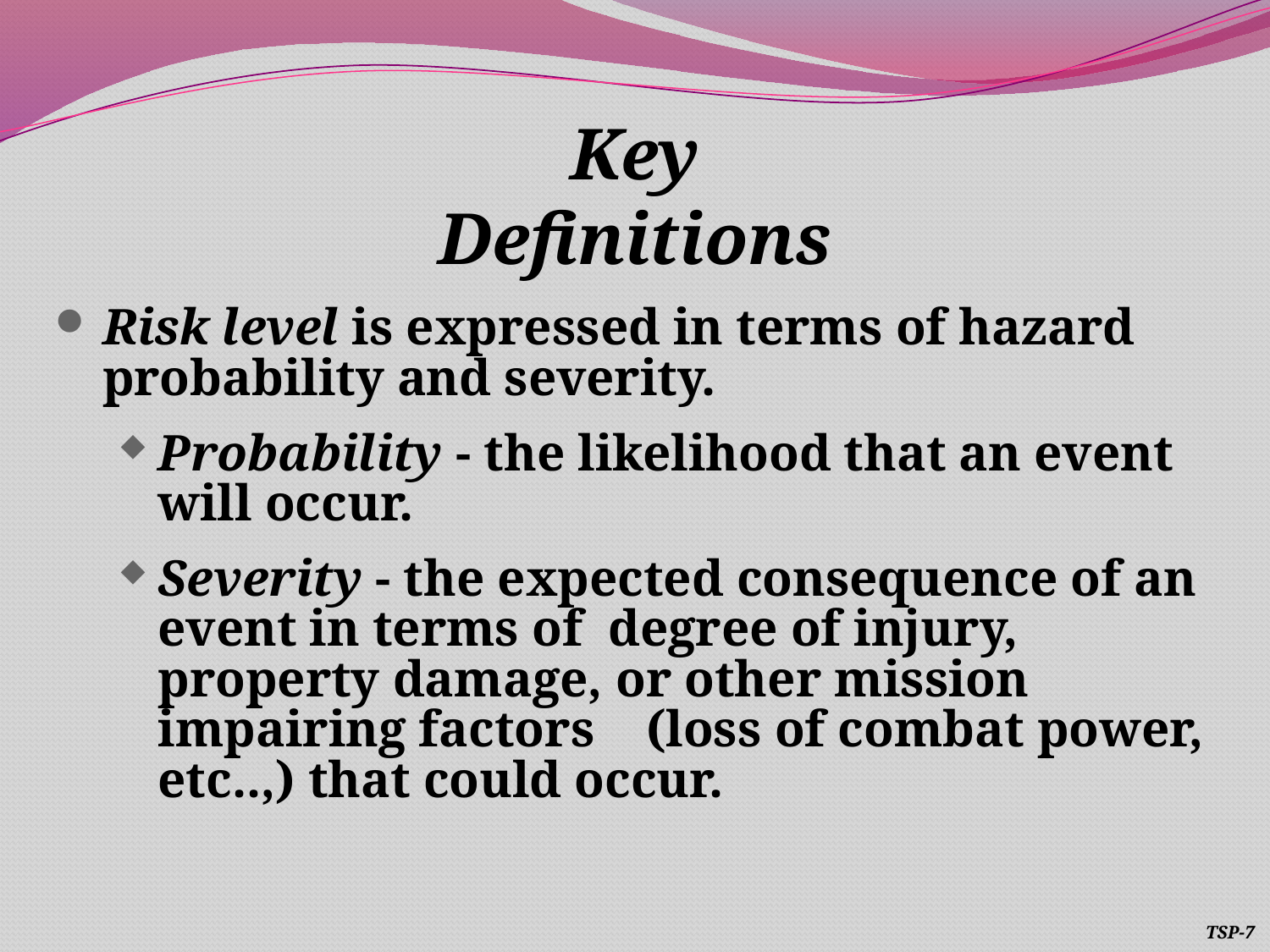

Key Definitions
Risk level is expressed in terms of hazard probability and severity.
Probability - the likelihood that an event will occur.
Severity - the expected consequence of an  event in terms of  degree of injury, property damage, or other mission impairing factors    (loss of combat power, etc..,) that could occur.
TSP-7